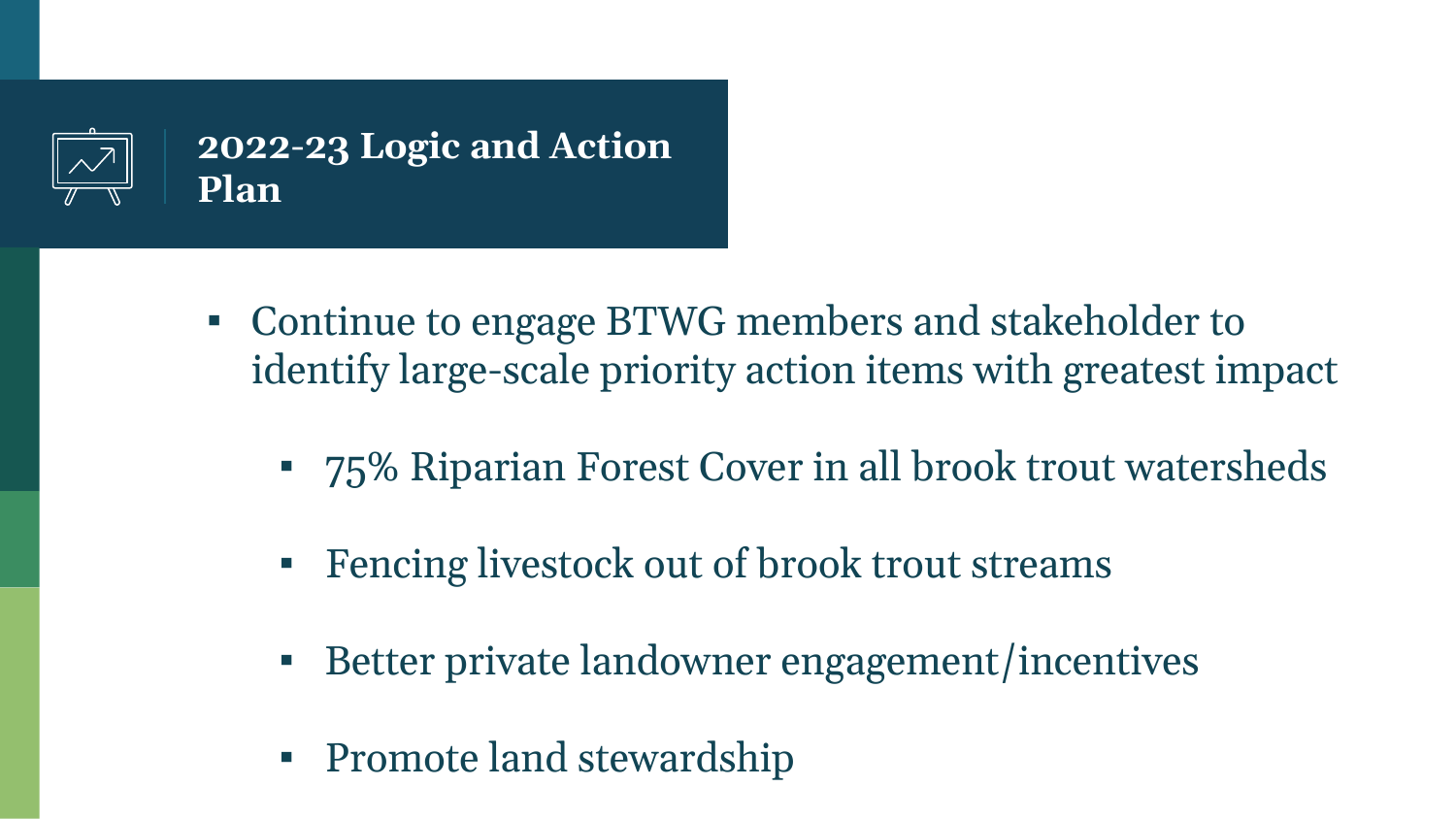

# 2022-23 Logic and Action Plan

Continue to engage BTWG members and stakeholder to identify large-scale priority action items with greatest impact

75% Riparian Forest Cover in all brook trout watersheds

Fencing livestock out of brook trout streams

Better private landowner engagement/incentives

Promote land stewardship